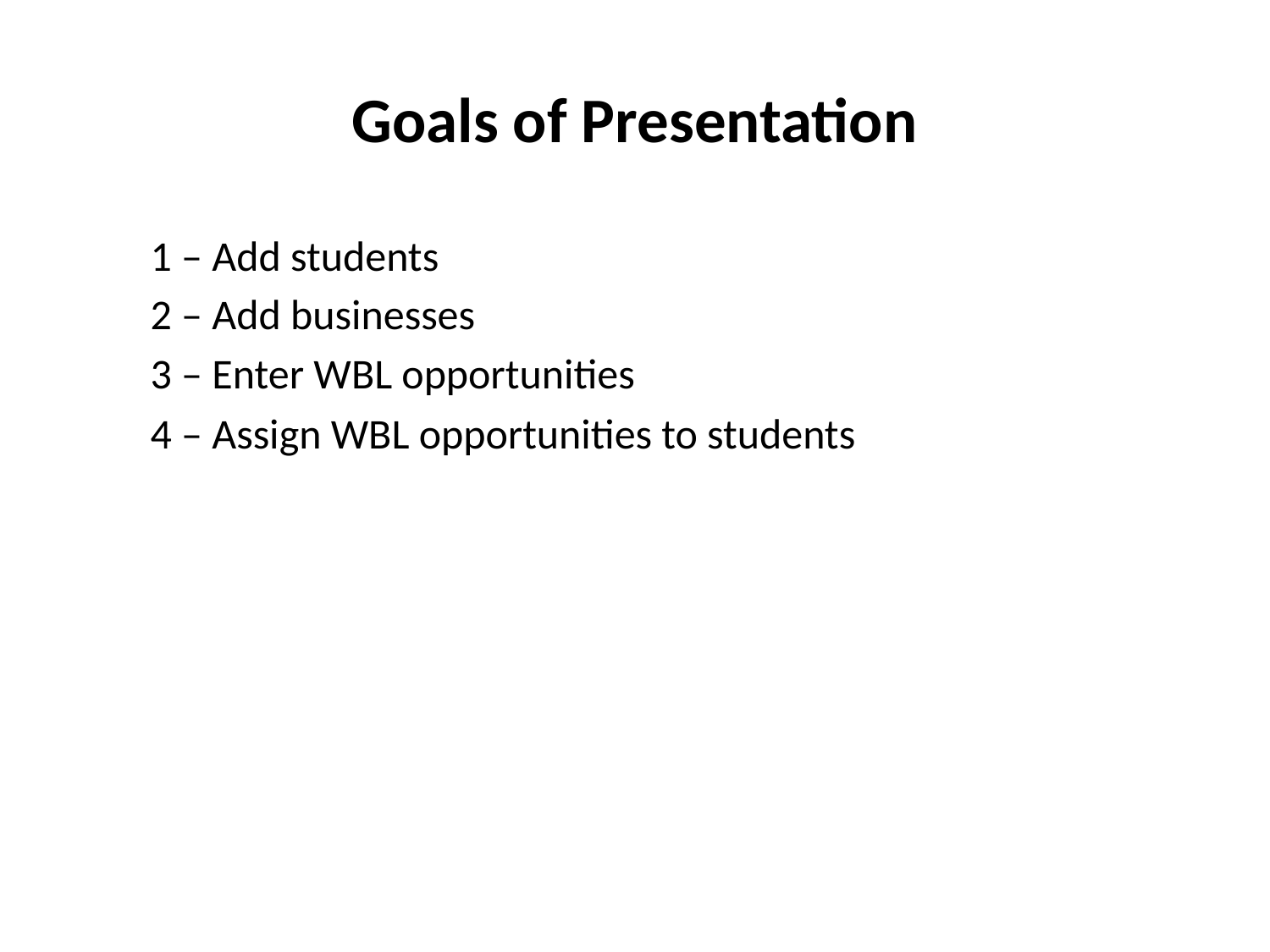

# Goals of Presentation
1 – Add students
2 – Add businesses
3 – Enter WBL opportunities
4 – Assign WBL opportunities to students